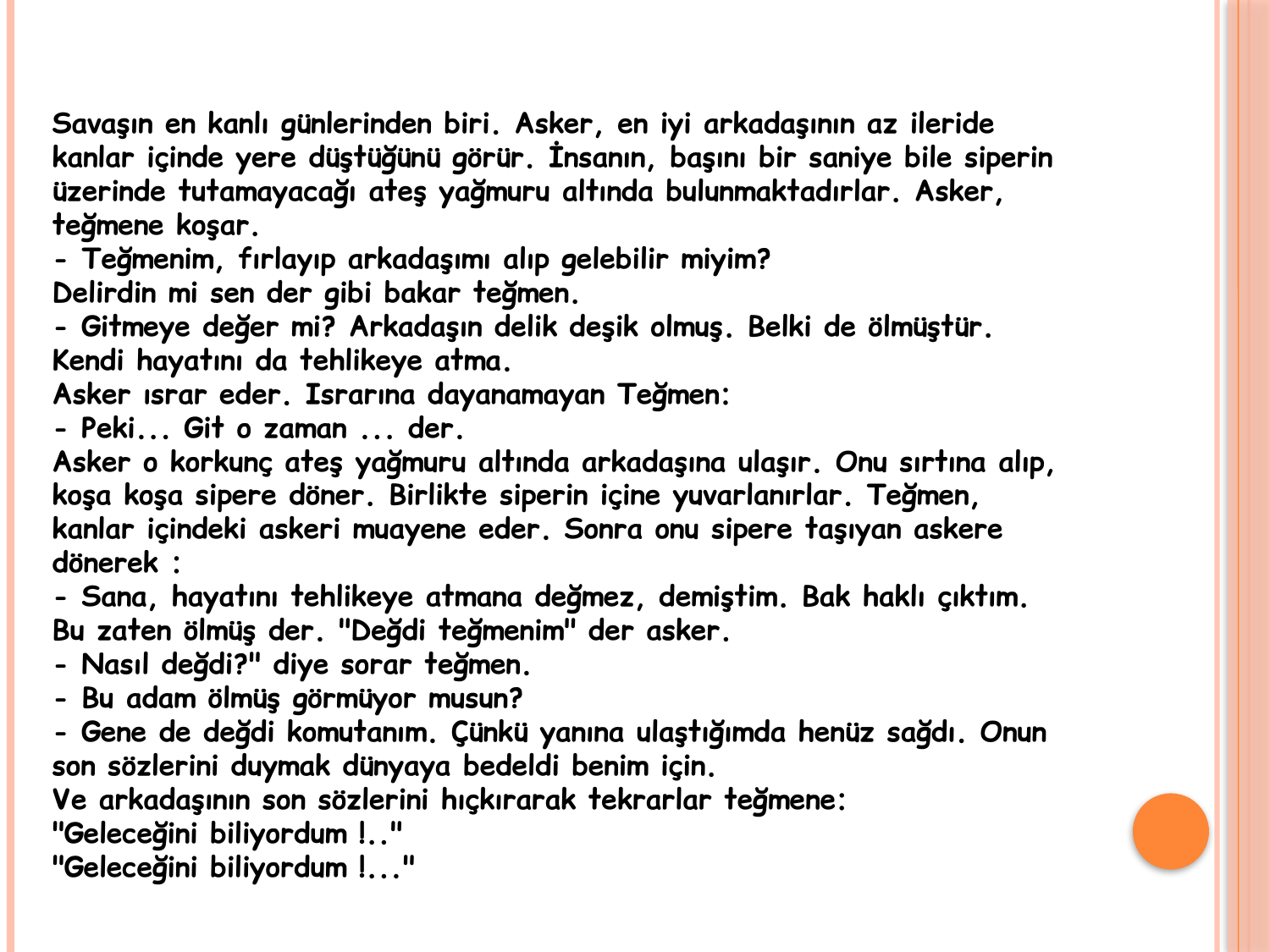

Savaşın en kanlı günlerinden biri. Asker, en iyi arkadaşının az ileride kanlar içinde yere düştüğünü görür. İnsanın, başını bir saniye bile siperin üzerinde tutamayacağı ateş yağmuru altında bulunmaktadırlar. Asker, teğmene koşar. 
- Teğmenim, fırlayıp arkadaşımı alıp gelebilir miyim? 
Delirdin mi sen der gibi bakar teğmen. 
- Gitmeye değer mi? Arkadaşın delik deşik olmuş. Belki de ölmüştür. Kendi hayatını da tehlikeye atma.
Asker ısrar eder. Israrına dayanamayan Teğmen: 
- Peki... Git o zaman ... der.
Asker o korkunç ateş yağmuru altında arkadaşına ulaşır. Onu sırtına alıp, koşa koşa sipere döner. Birlikte siperin içine yuvarlanırlar. Teğmen, kanlar içindeki askeri muayene eder. Sonra onu sipere taşıyan askere dönerek : 
- Sana, hayatını tehlikeye atmana değmez, demiştim. Bak haklı çıktım. Bu zaten ölmüş der. "Değdi teğmenim" der asker. 
- Nasıl değdi?" diye sorar teğmen. 
- Bu adam ölmüş görmüyor musun? 
- Gene de değdi komutanım. Çünkü yanına ulaştığımda henüz sağdı. Onun son sözlerini duymak dünyaya bedeldi benim için. 
Ve arkadaşının son sözlerini hıçkırarak tekrarlar teğmene: 
"Geleceğini biliyordum !.." 
"Geleceğini biliyordum !..."